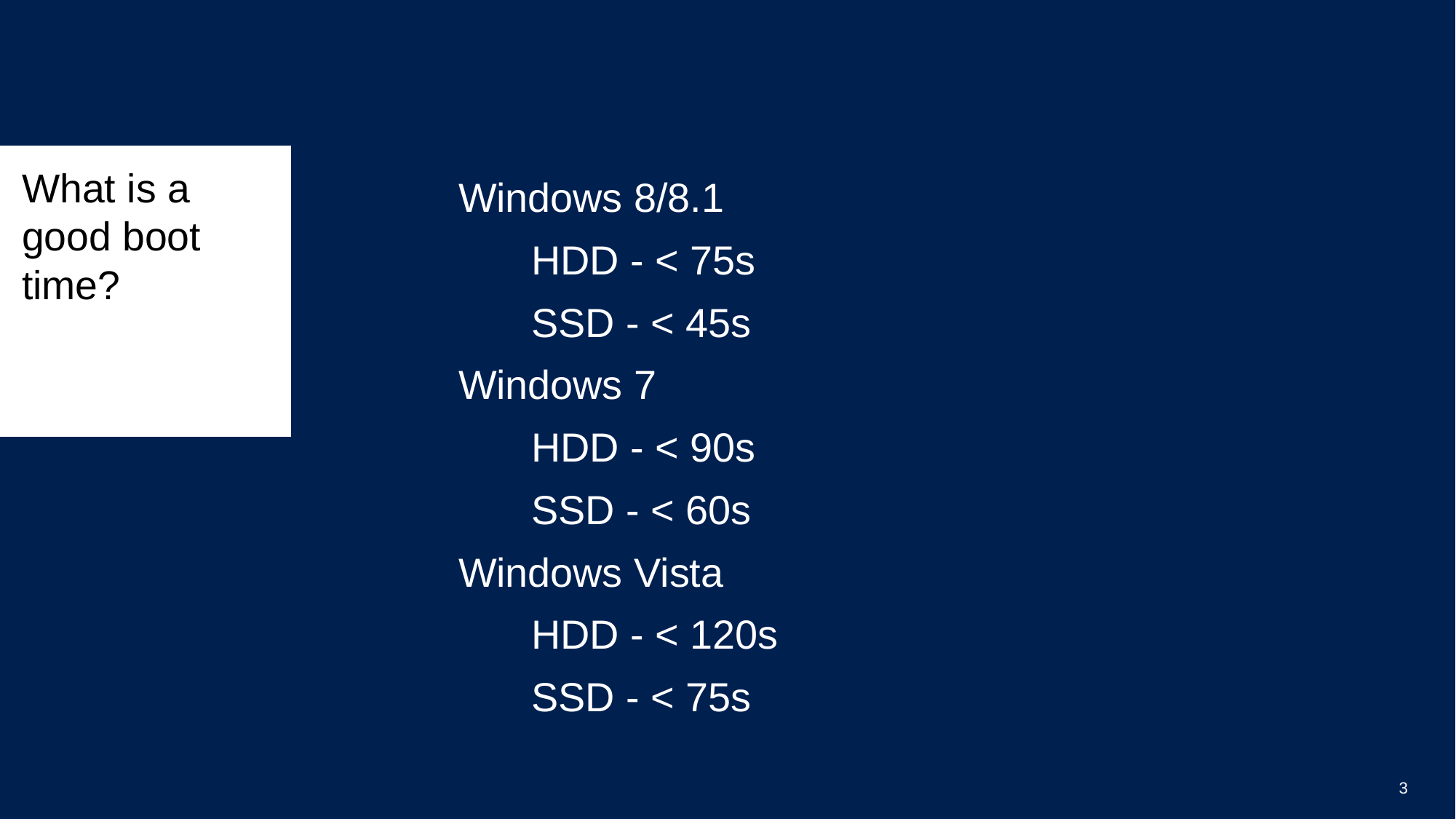

# What is a good boot time?
Windows 8/8.1
	HDD - < 75s
	SSD - < 45s
Windows 7
	HDD - < 90s
	SSD - < 60s
Windows Vista
	HDD - < 120s
	SSD - < 75s
3